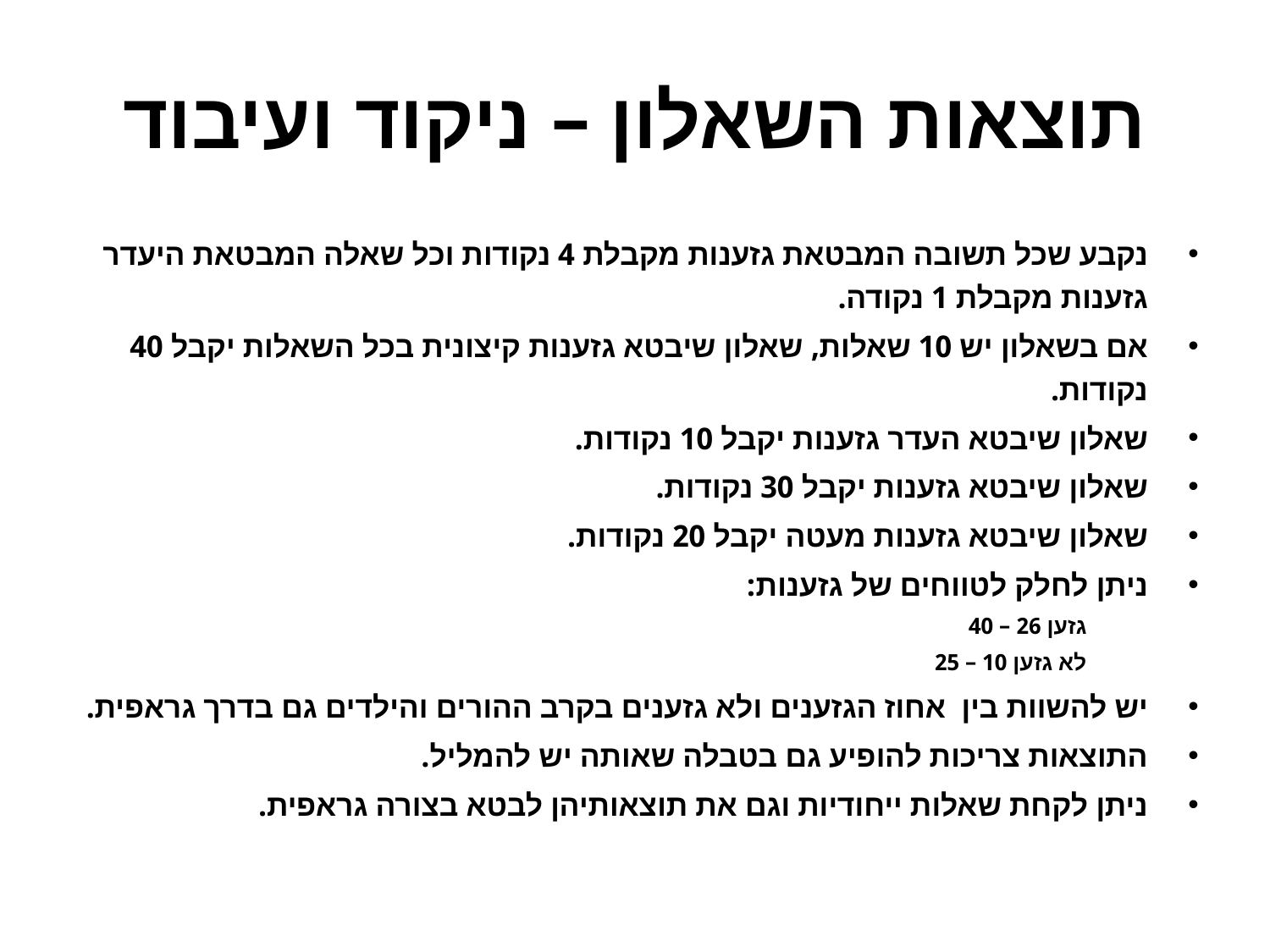

# תוצאות השאלון – ניקוד ועיבוד
נקבע שכל תשובה המבטאת גזענות מקבלת 4 נקודות וכל שאלה המבטאת היעדר גזענות מקבלת 1 נקודה.
אם בשאלון יש 10 שאלות, שאלון שיבטא גזענות קיצונית בכל השאלות יקבל 40 נקודות.
שאלון שיבטא העדר גזענות יקבל 10 נקודות.
שאלון שיבטא גזענות יקבל 30 נקודות.
שאלון שיבטא גזענות מעטה יקבל 20 נקודות.
ניתן לחלק לטווחים של גזענות:
גזען 26 – 40
לא גזען 10 – 25
יש להשוות בין  אחוז הגזענים ולא גזענים בקרב ההורים והילדים גם בדרך גראפית.
התוצאות צריכות להופיע גם בטבלה שאותה יש להמליל.
ניתן לקחת שאלות ייחודיות וגם את תוצאותיהן לבטא בצורה גראפית.